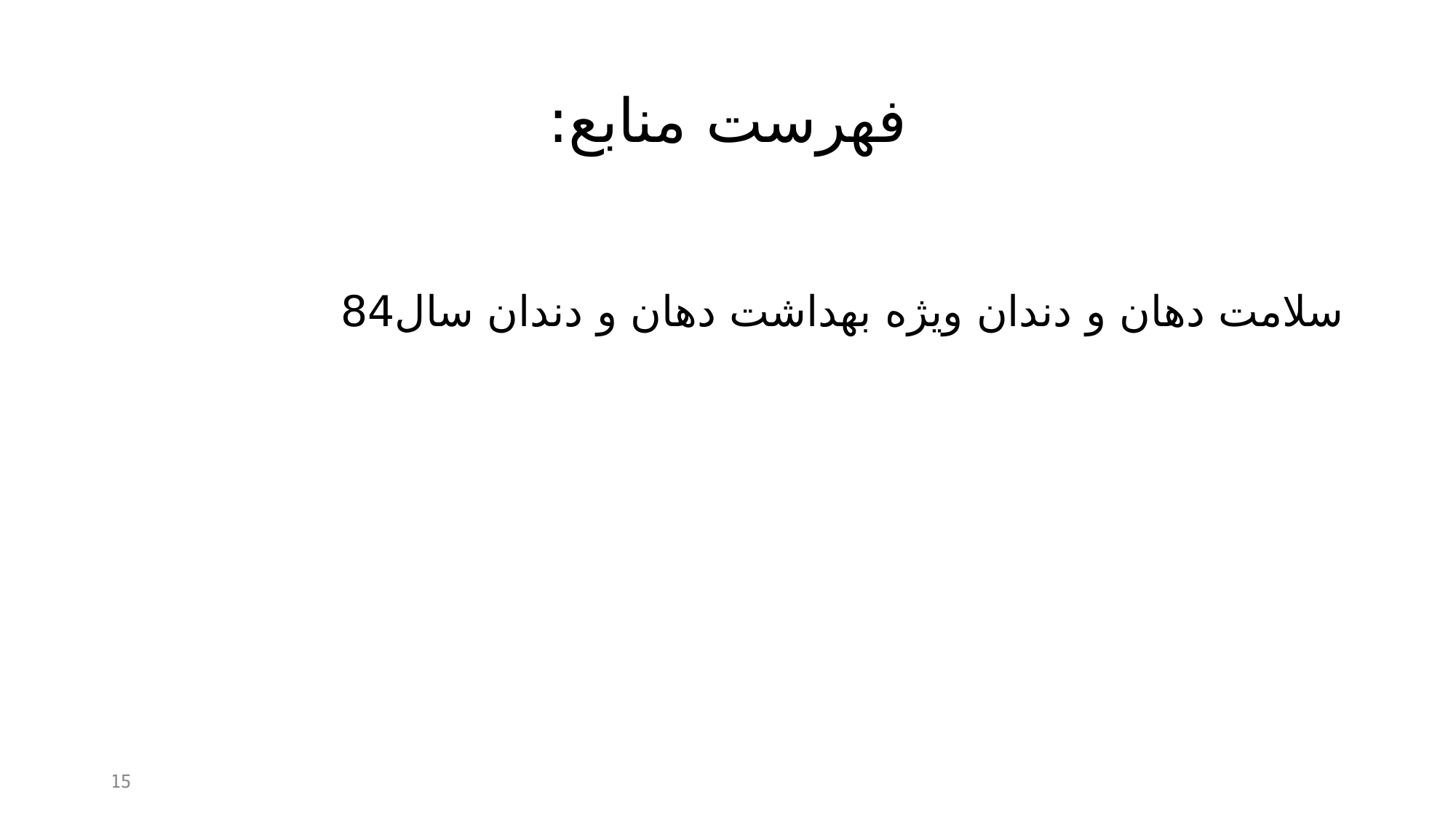

# فهرست منابع:

سلامت دهان و دندان ویژه بهداشت دهان و دندان سال84
15